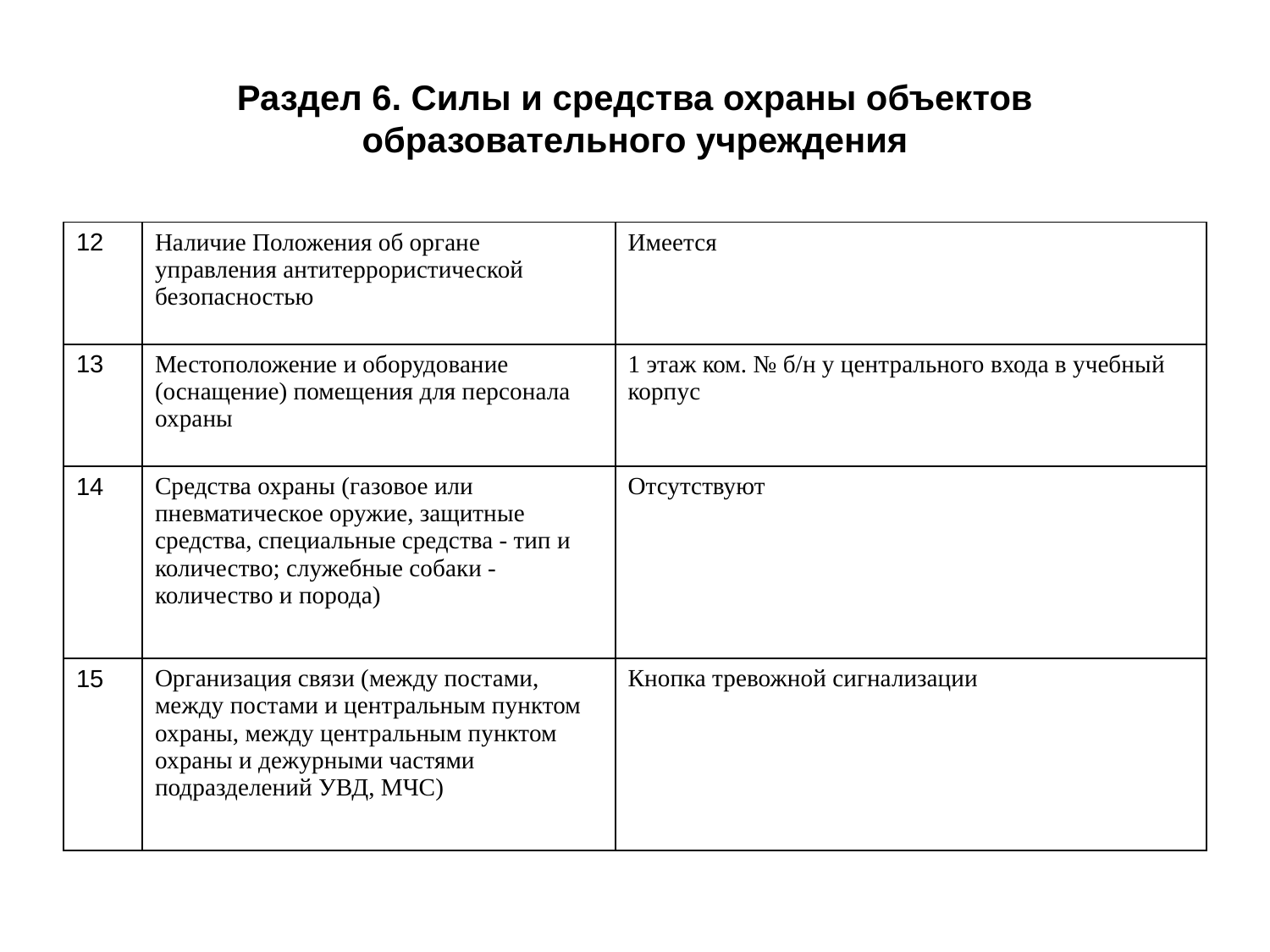

# Раздел 6. Силы и средства охраны объектов образовательного учреждения
| 12 | Наличие Положения об органе управления антитеррористической безопасностью | Имеется |
| --- | --- | --- |
| 13 | Местоположение и оборудование (оснащение) помещения для персонала охраны | 1 этаж ком. № б/н у центрального входа в учебный корпус |
| 14 | Средства охраны (газовое или пневматическое оружие, защитные средства, специальные средства - тип и количество; служебные собаки - количество и порода) | Отсутствуют |
| 15 | Организация связи (между постами, между постами и центральным пунктом охраны, между центральным пунктом охраны и дежурными частями подразделений УВД, МЧС) | Кнопка тревожной сигнализации |